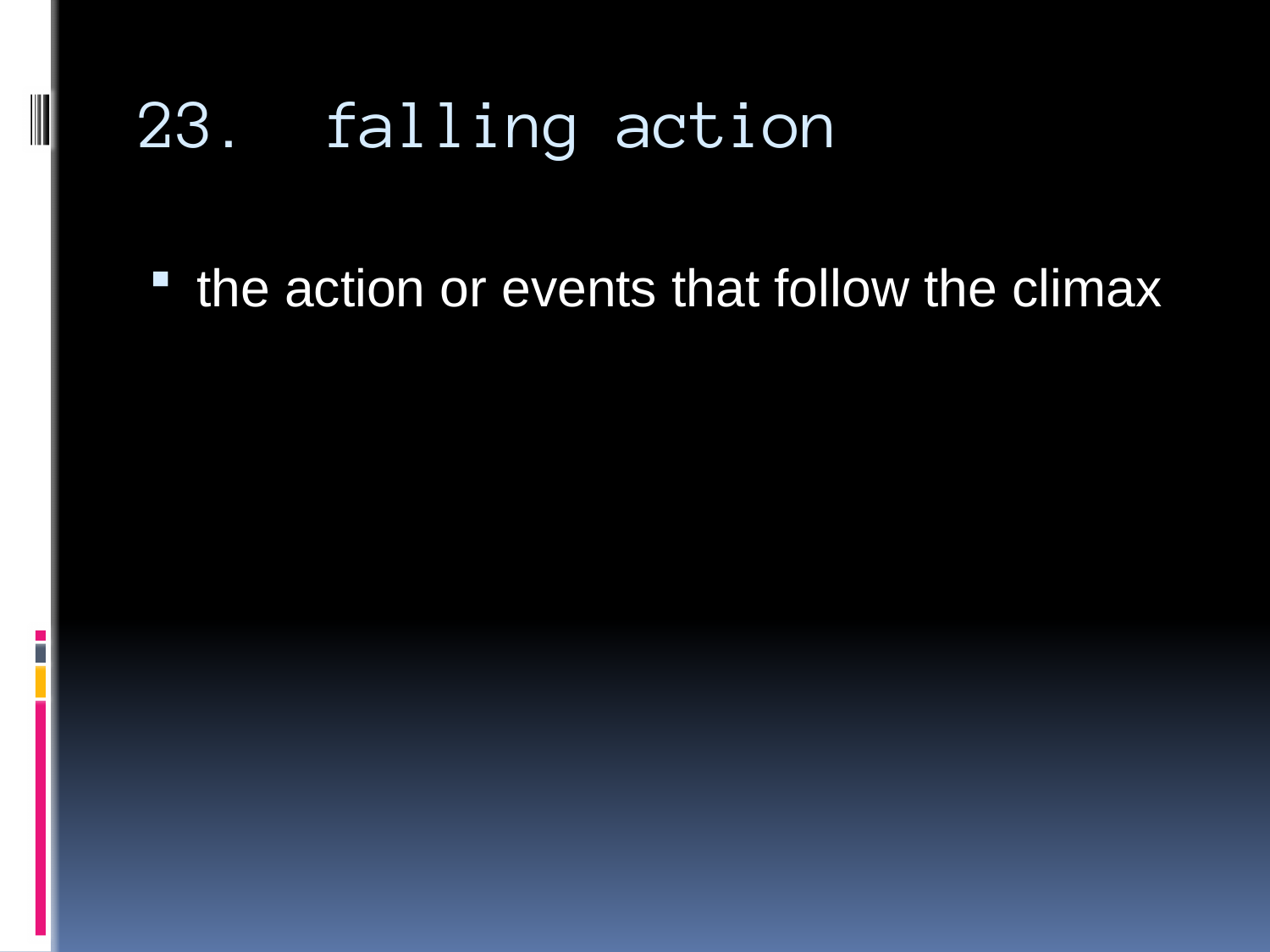

# 23.  falling action
the action or events that follow the climax